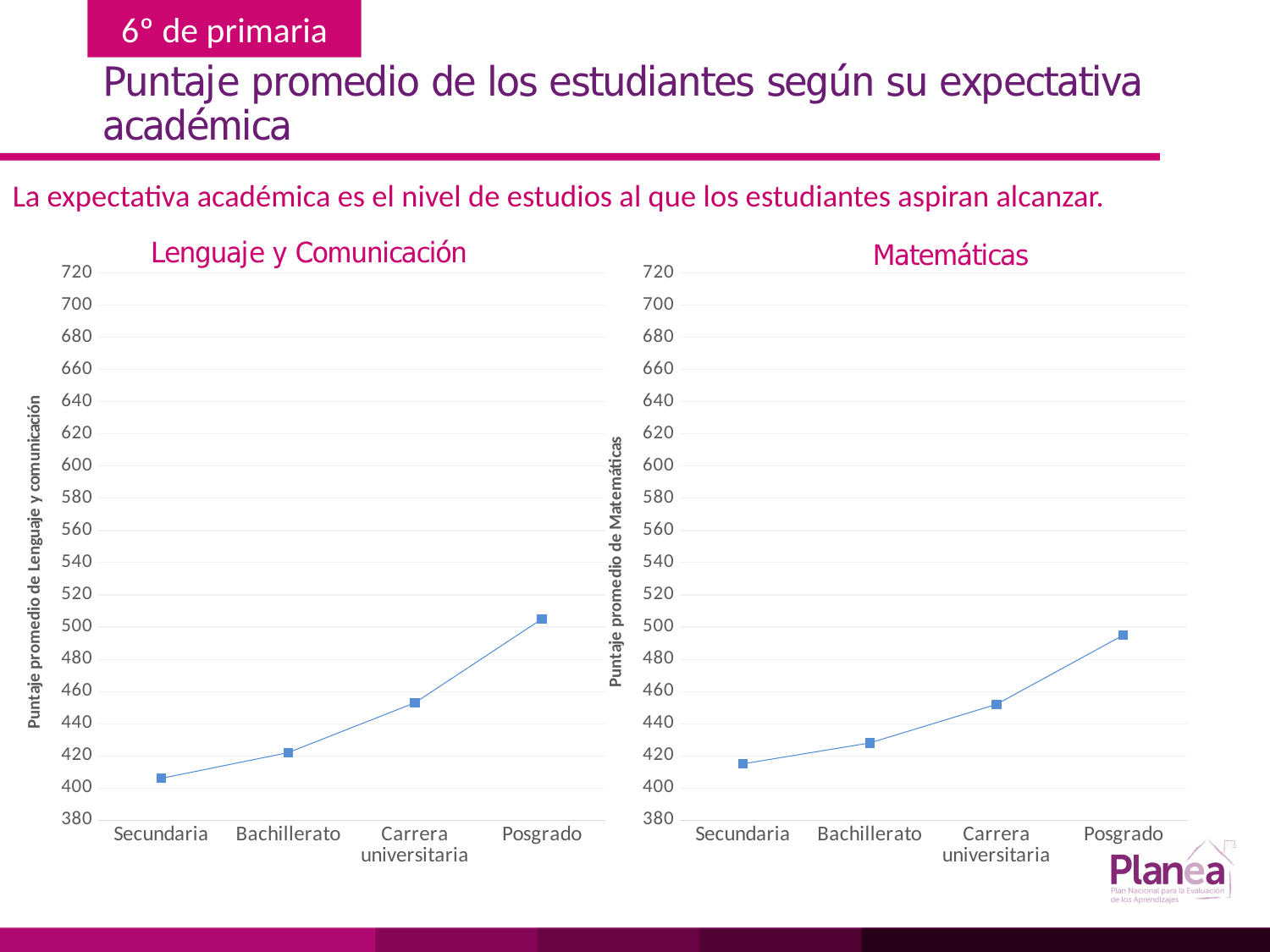

# Puntaje promedio de los estudiantes según su expectativa académica

La expectativa académica es el nivel de estudios al que los estudiantes aspiran alcanzar.
Lenguaje y Comunicación
Matemáticas

### Chart

| Category |  |
|---|---|
| Secundaria | 406.0 |
| Bachillerato | 422.0 |
| Carrera universitaria | 453.0 |
| Posgrado | 505.0 |

### Chart

| Category |  |
|---|---|
| Secundaria | 415.0 |
| Bachillerato | 428.0 |
| Carrera universitaria | 452.0 |
| Posgrado | 495.0 |